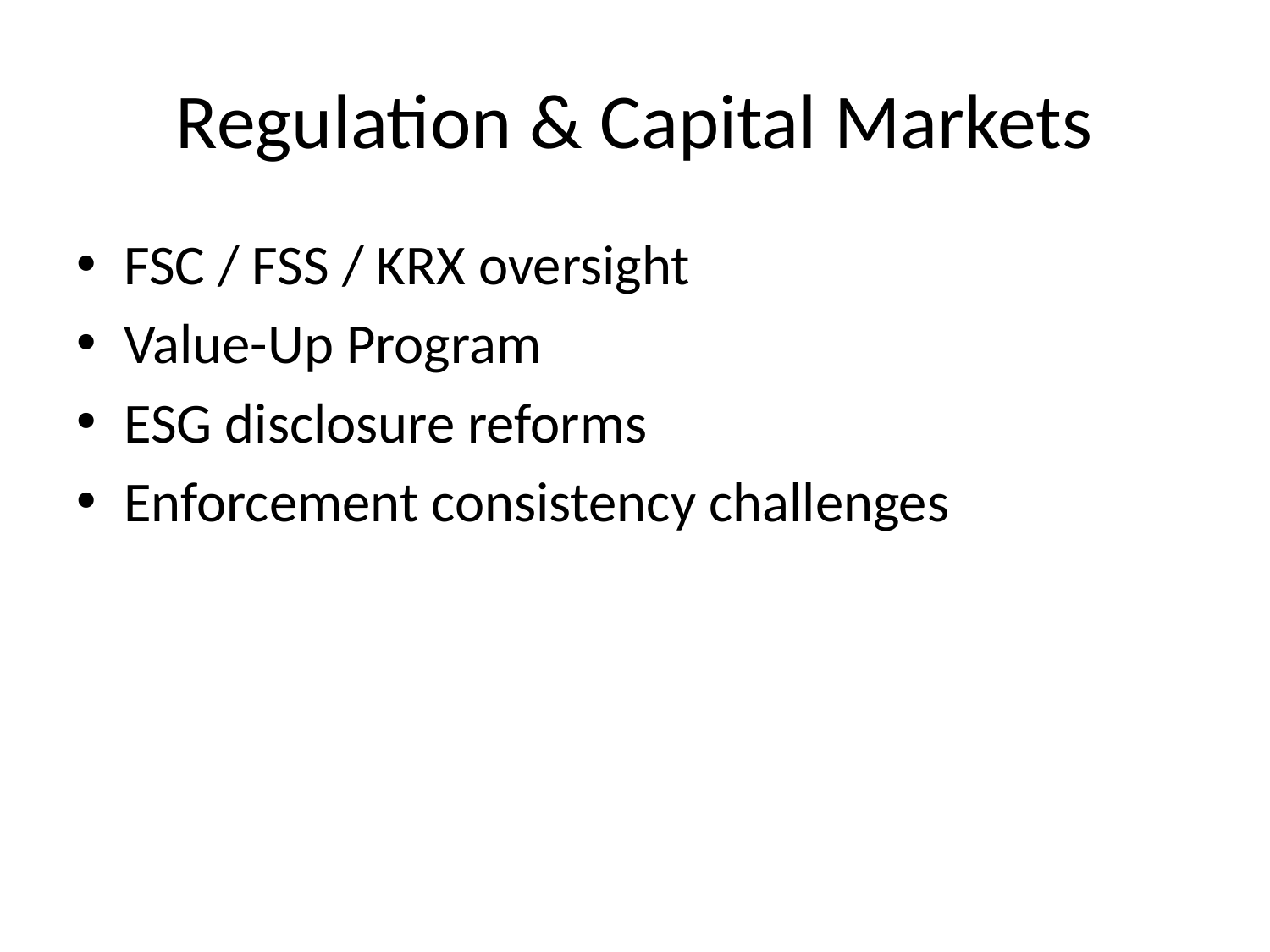

# Regulation & Capital Markets
FSC / FSS / KRX oversight
Value-Up Program
ESG disclosure reforms
Enforcement consistency challenges